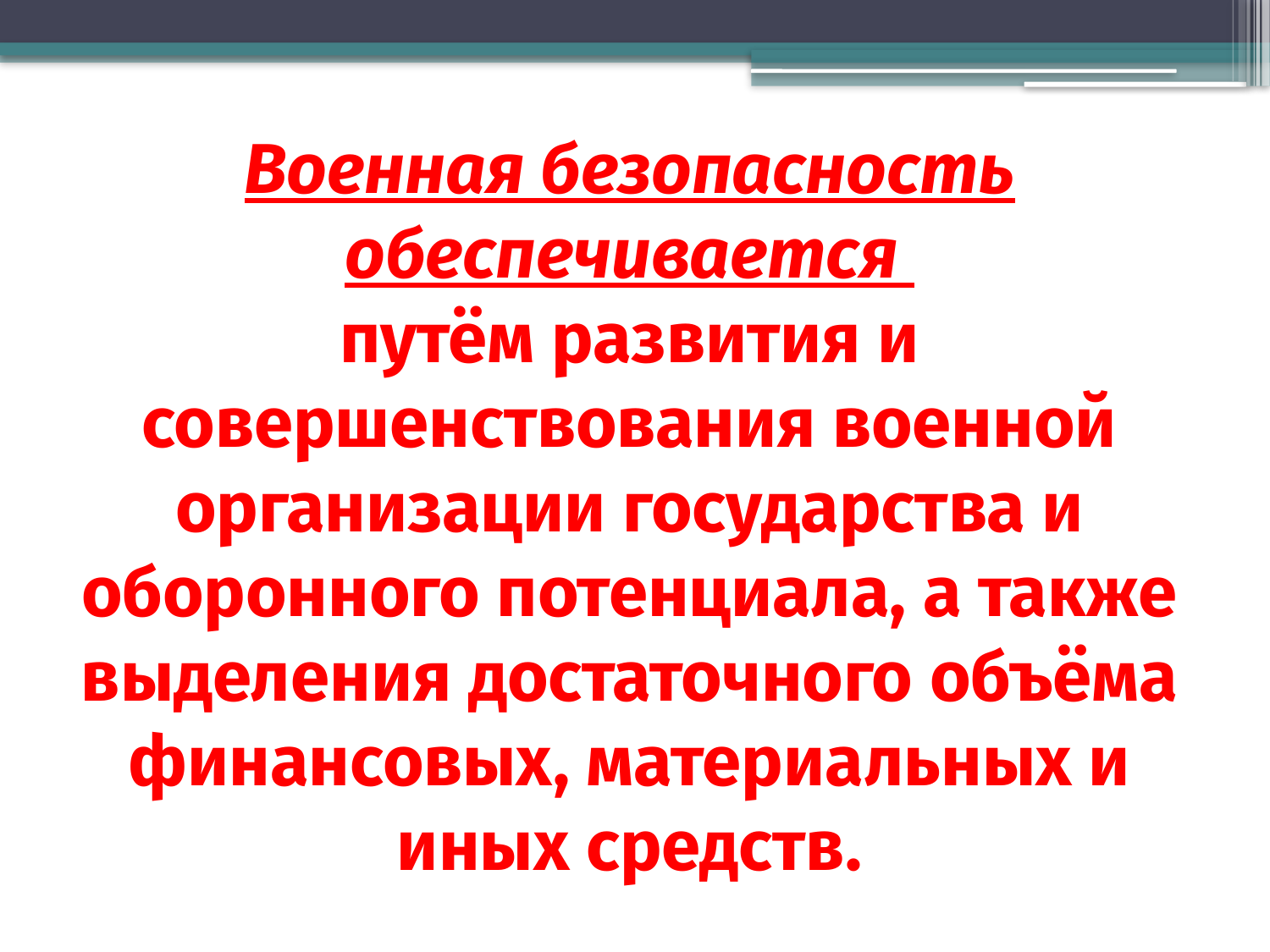

Военная безопасность обеспечивается
путём развития и совершенствования военной организации государства и оборонного потенциала, а также выделения достаточного объёма финансовых, материальных и иных средств.